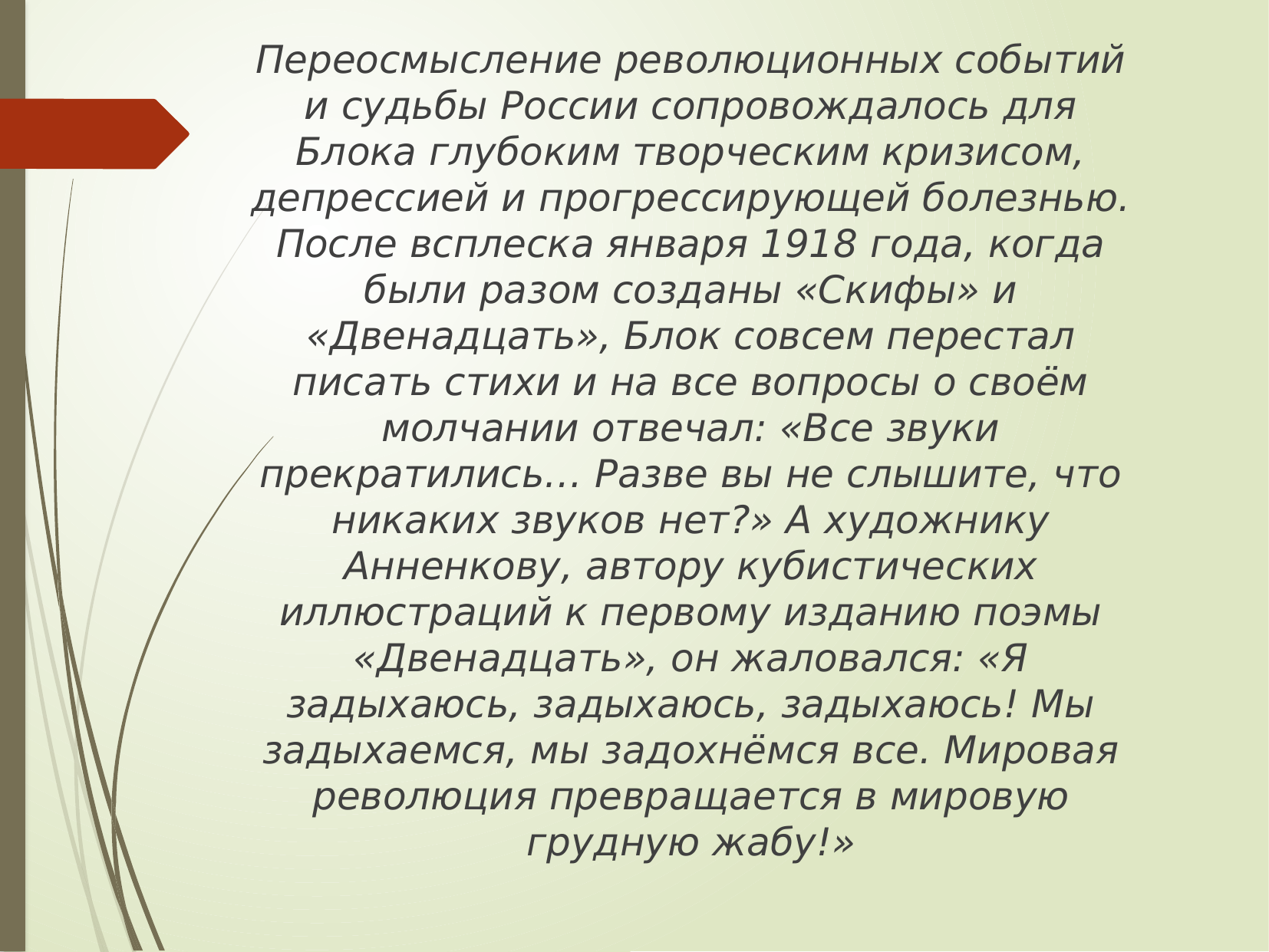

Переосмысление революционных событий и судьбы России сопровождалось для Блока глубоким творческим кризисом, депрессией и прогрессирующей болезнью. После всплеска января 1918 года, когда были разом созданы «Скифы» и «Двенадцать», Блок совсем перестал писать стихи и на все вопросы о своём молчании отвечал: «Все звуки прекратились… Разве вы не слышите, что никаких звуков нет?» А художнику Анненкову, автору кубистических иллюстраций к первому изданию поэмы «Двенадцать», он жаловался: «Я задыхаюсь, задыхаюсь, задыхаюсь! Мы задыхаемся, мы задохнёмся все. Мировая революция превращается в мировую грудную жабу!»